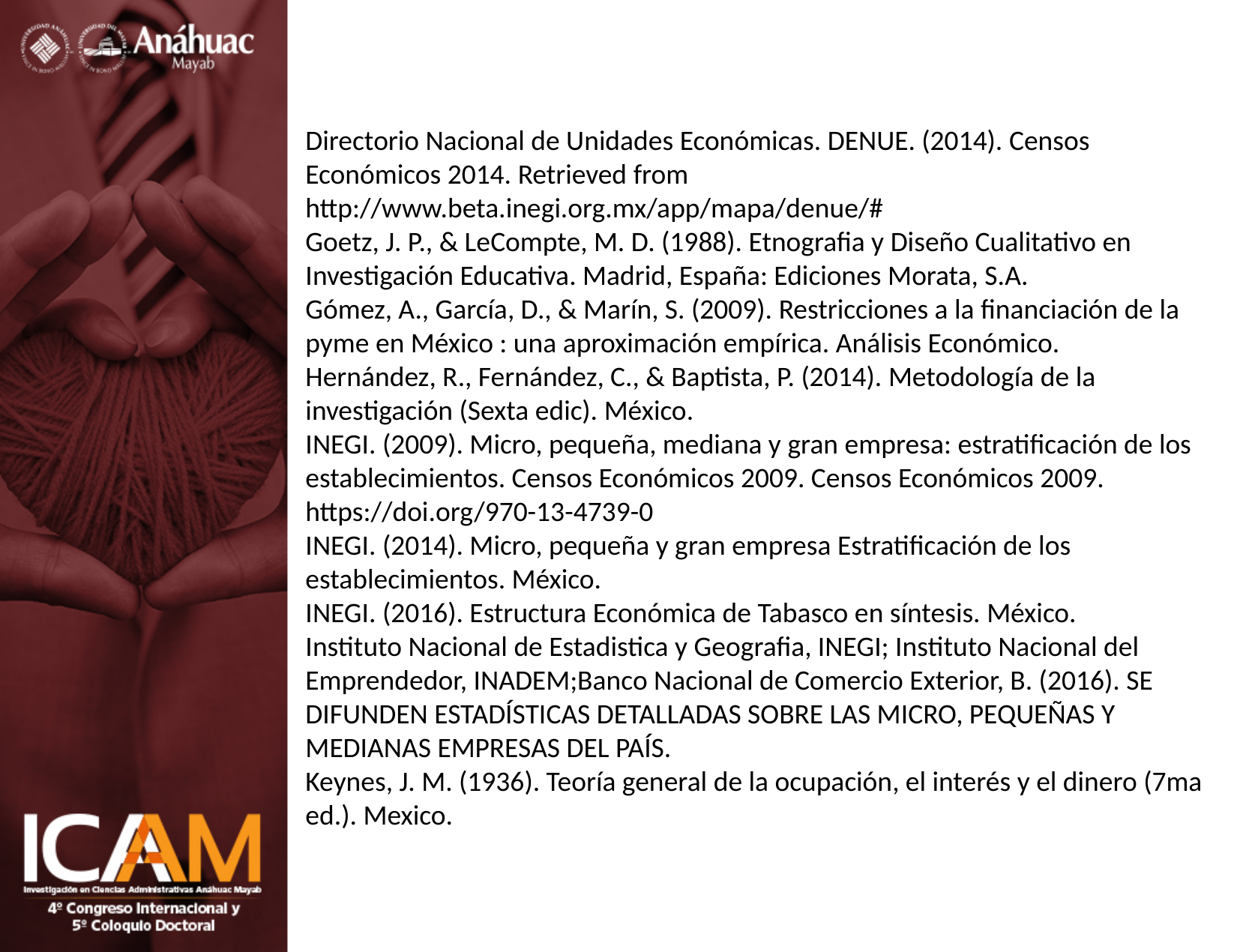

Directorio Nacional de Unidades Económicas. DENUE. (2014). Censos Económicos 2014. Retrieved from http://www.beta.inegi.org.mx/app/mapa/denue/#
Goetz, J. P., & LeCompte, M. D. (1988). Etnografia y Diseño Cualitativo en Investigación Educativa. Madrid, España: Ediciones Morata, S.A.
Gómez, A., García, D., & Marín, S. (2009). Restricciones a la financiación de la pyme en México : una aproximación empírica. Análisis Económico.
Hernández, R., Fernández, C., & Baptista, P. (2014). Metodología de la investigación (Sexta edic). México.
INEGI. (2009). Micro, pequeña, mediana y gran empresa: estratificación de los establecimientos. Censos Económicos 2009. Censos Económicos 2009. https://doi.org/970-13-4739-0
INEGI. (2014). Micro, pequeña y gran empresa Estratificación de los establecimientos. México.
INEGI. (2016). Estructura Económica de Tabasco en síntesis. México.
Instituto Nacional de Estadistica y Geografia, INEGI; Instituto Nacional del Emprendedor, INADEM;Banco Nacional de Comercio Exterior, B. (2016). SE DIFUNDEN ESTADÍSTICAS DETALLADAS SOBRE LAS MICRO, PEQUEÑAS Y MEDIANAS EMPRESAS DEL PAÍS.
Keynes, J. M. (1936). Teoría general de la ocupación, el interés y el dinero (7ma ed.). Mexico.